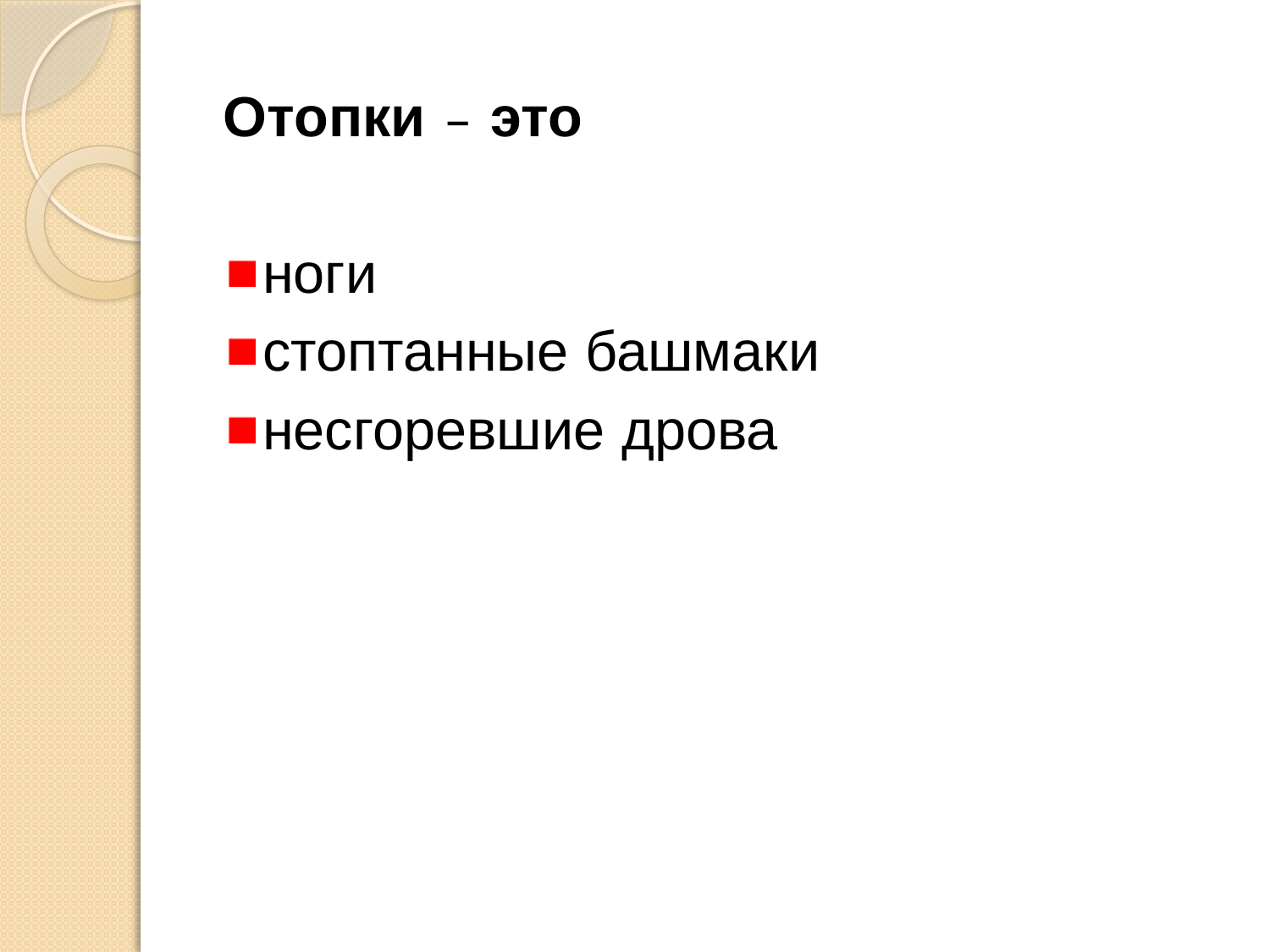

Отопки – это

ноги
стоптанные башмаки
несгоревшие дрова